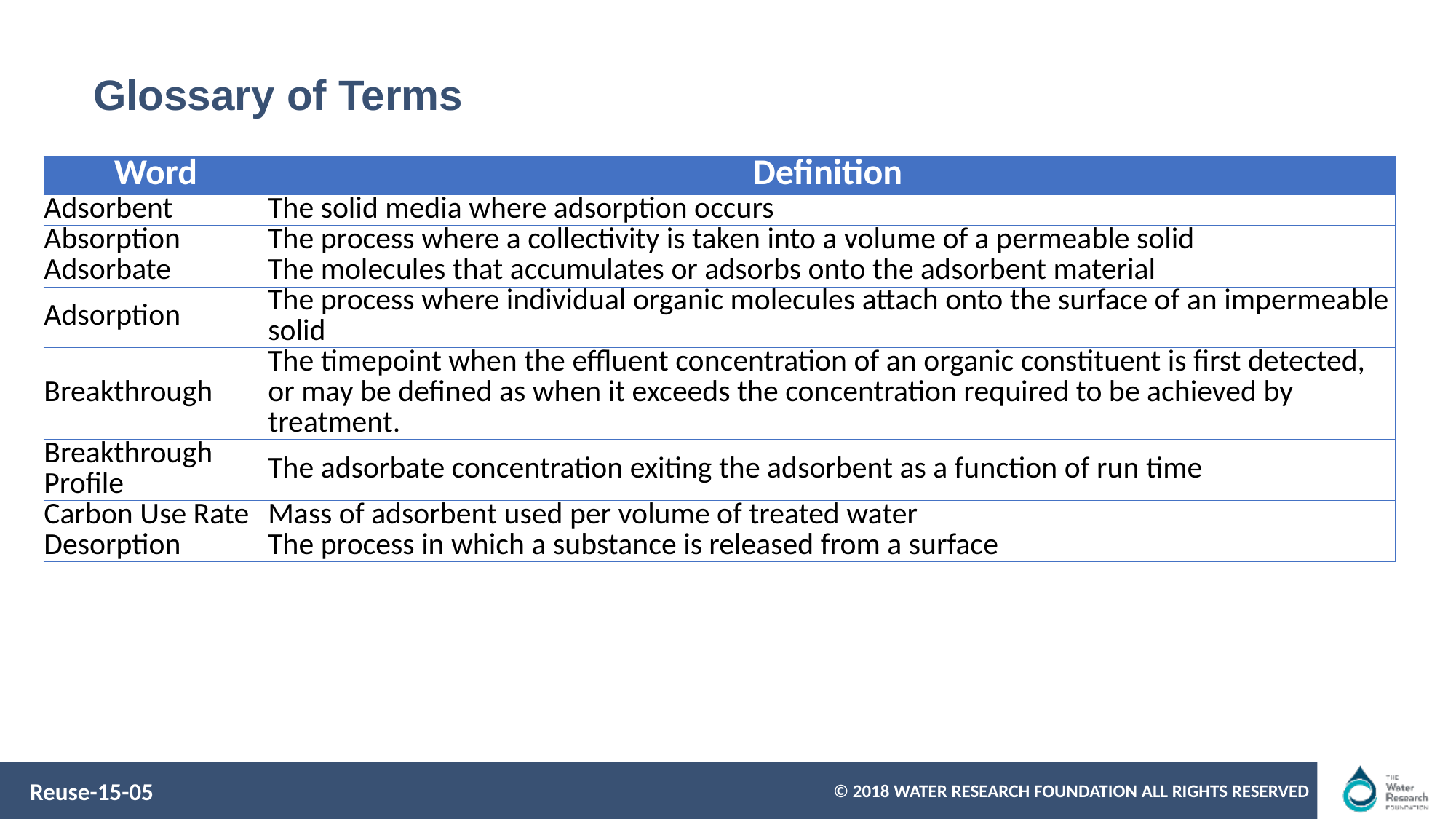

# Glossary of Terms
| Word | Definition |
| --- | --- |
| Adsorbent | The solid media where adsorption occurs |
| Absorption | The process where a collectivity is taken into a volume of a permeable solid |
| Adsorbate | The molecules that accumulates or adsorbs onto the adsorbent material |
| Adsorption | The process where individual organic molecules attach onto the surface of an impermeable solid |
| Breakthrough | The timepoint when the effluent concentration of an organic constituent is first detected, or may be defined as when it exceeds the concentration required to be achieved by treatment. |
| Breakthrough Profile | The adsorbate concentration exiting the adsorbent as a function of run time |
| Carbon Use Rate | Mass of adsorbent used per volume of treated water |
| Desorption | The process in which a substance is released from a surface |